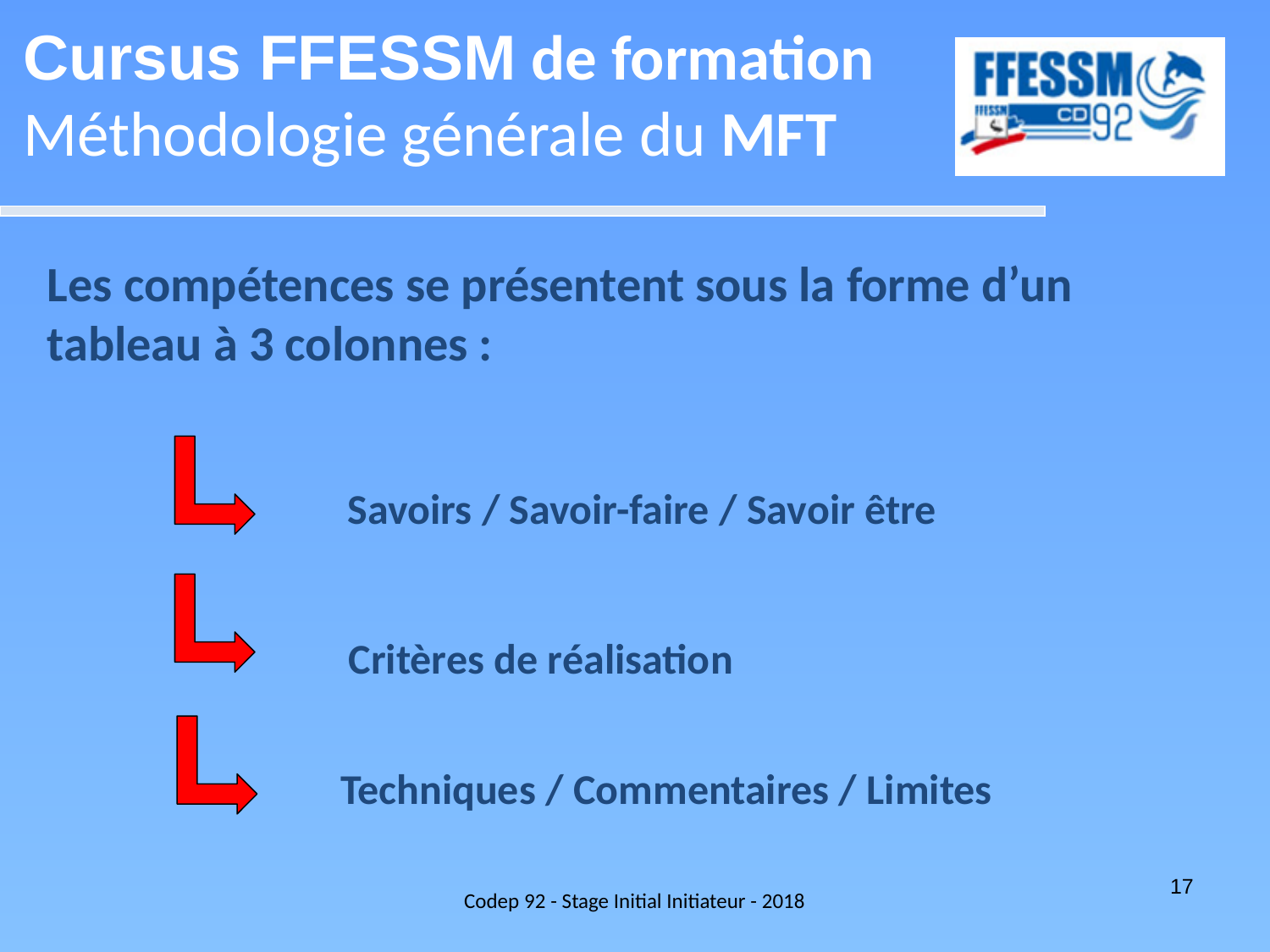

Cursus FFESSM de formation
Méthodologie générale du MFT
Les compétences se présentent sous la forme d’un tableau à 3 colonnes :

Savoirs / Savoir-faire / Savoir être

Critères de réalisation

Techniques / Commentaires / Limites
Codep 92 - Stage Initial Initiateur - 2018
17